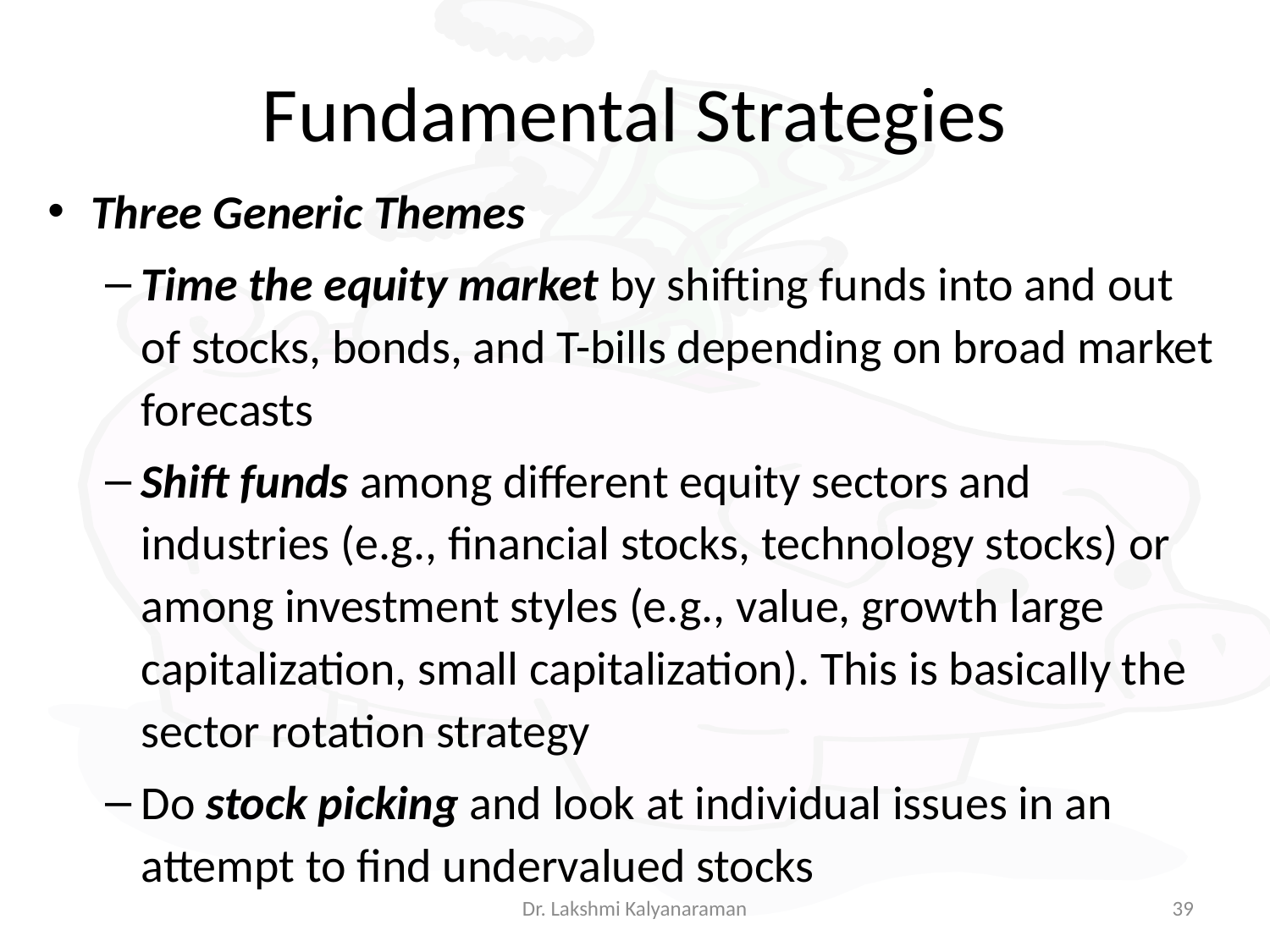

# Fundamental Strategies
Three Generic Themes
Time the equity market by shifting funds into and out of stocks, bonds, and T-bills depending on broad market forecasts
Shift funds among different equity sectors and industries (e.g., financial stocks, technology stocks) or among investment styles (e.g., value, growth large capitalization, small capitalization). This is basically the sector rotation strategy
Do stock picking and look at individual issues in an attempt to find undervalued stocks

Dr. Lakshmi Kalyanaraman
39